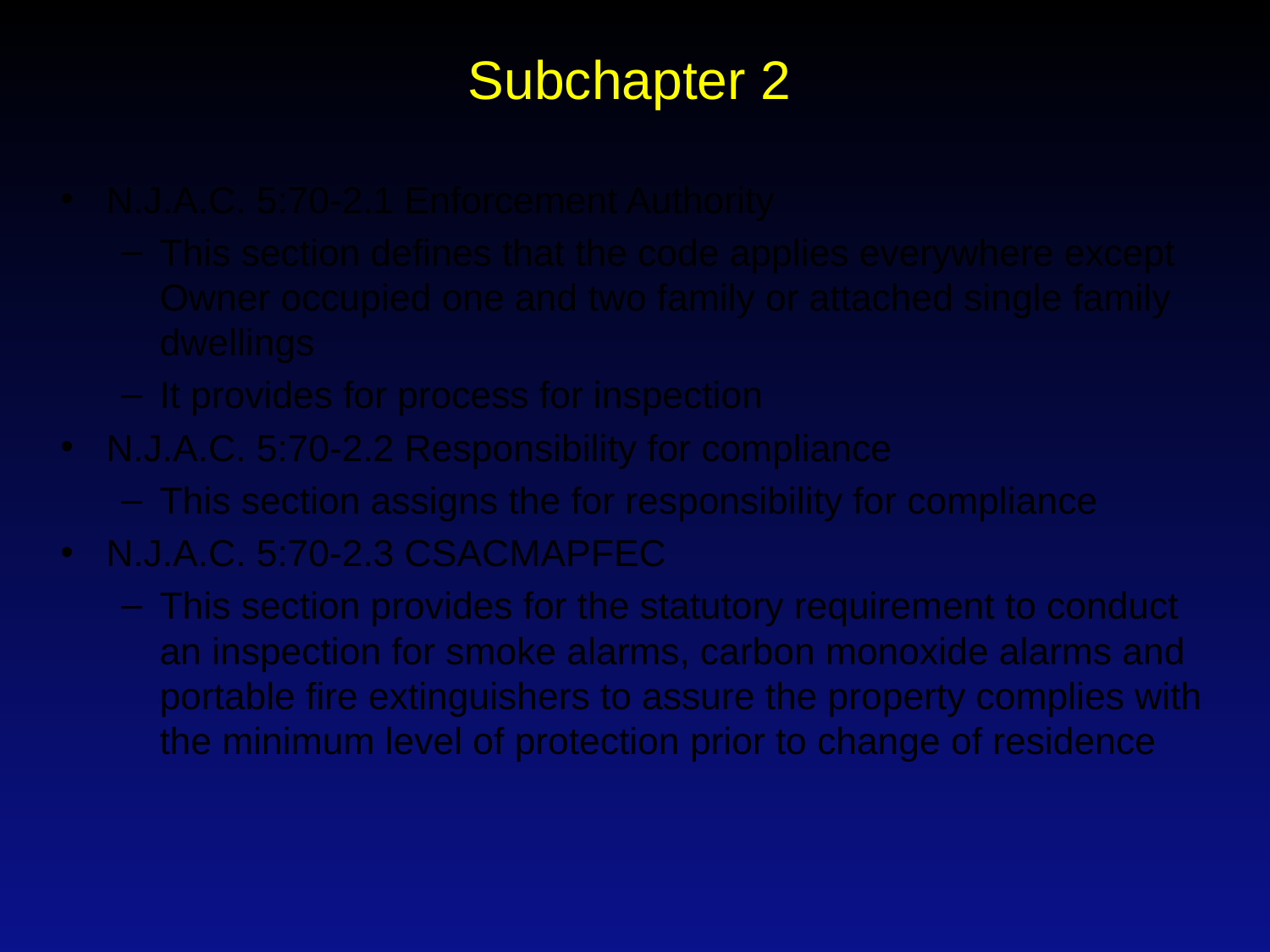

# Subchapter 2
N.J.A.C. 5:70-2.1 Enforcement Authority
This section defines that the code applies everywhere except Owner occupied one and two family or attached single family dwellings
It provides for process for inspection
N.J.A.C. 5:70-2.2 Responsibility for compliance
This section assigns the for responsibility for compliance
N.J.A.C. 5:70-2.3 CSACMAPFEC
This section provides for the statutory requirement to conduct an inspection for smoke alarms, carbon monoxide alarms and portable fire extinguishers to assure the property complies with the minimum level of protection prior to change of residence